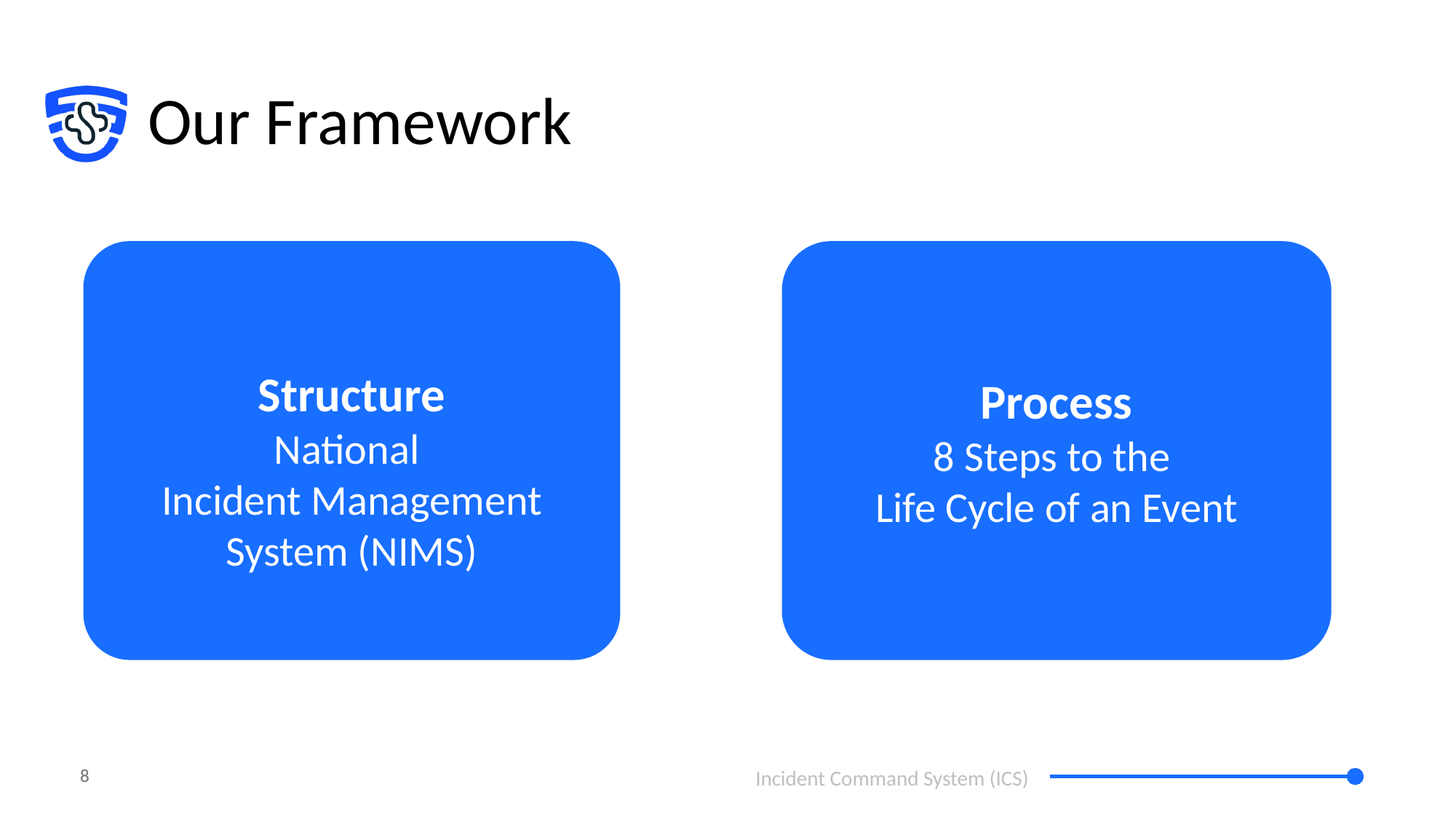

# Our Framework

Structure
National
Incident Management System (NIMS)

Process
8 Steps to the
Life Cycle of an Event